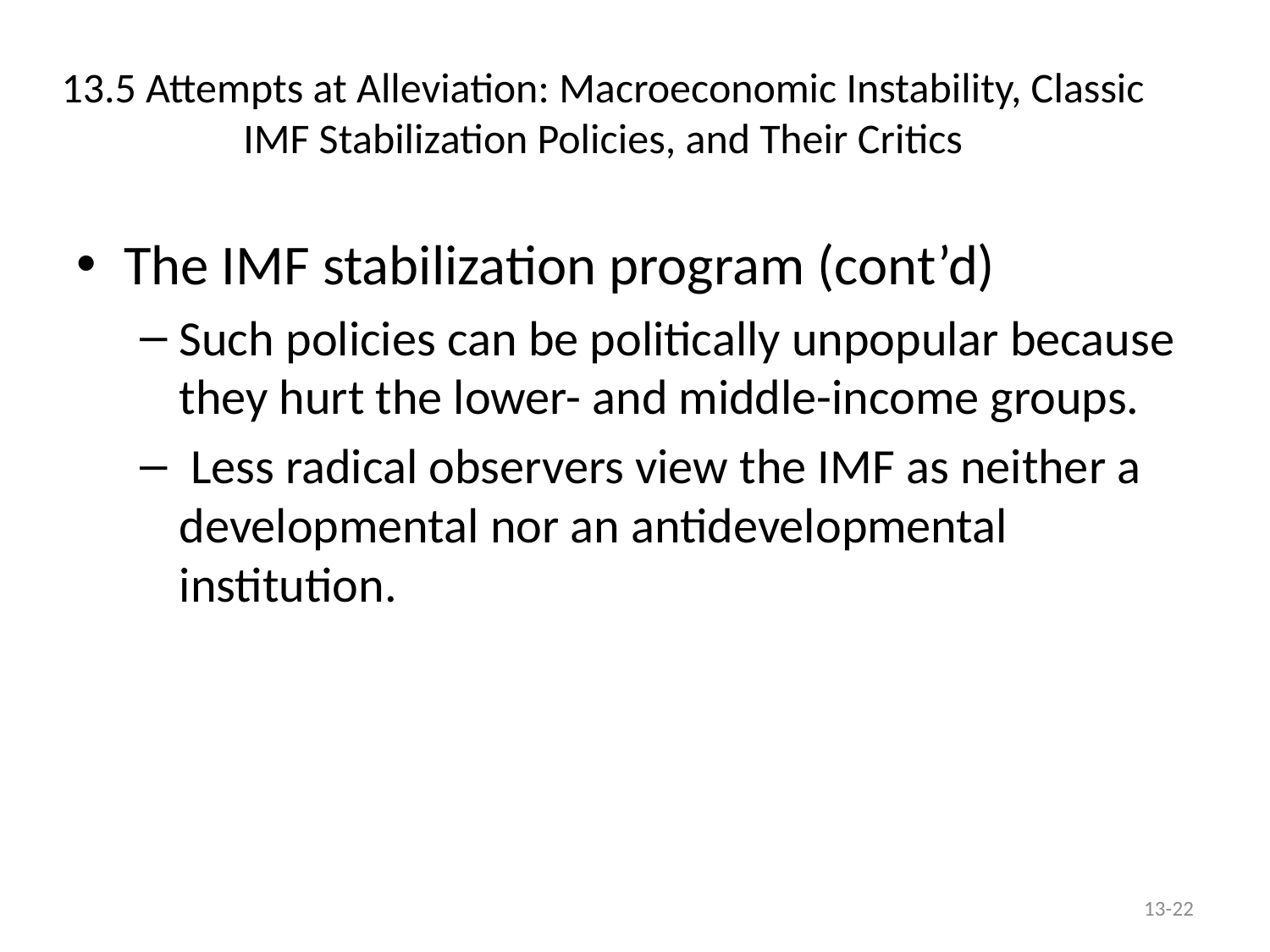

# 13.5 Attempts at Alleviation: Macroeconomic Instability, Classic IMF Stabilization Policies, and Their Critics
The IMF stabilization program (cont’d)
Such policies can be politically unpopular because they hurt the lower- and middle-income groups.
 Less radical observers view the IMF as neither a developmental nor an antidevelopmental institution.

13-22